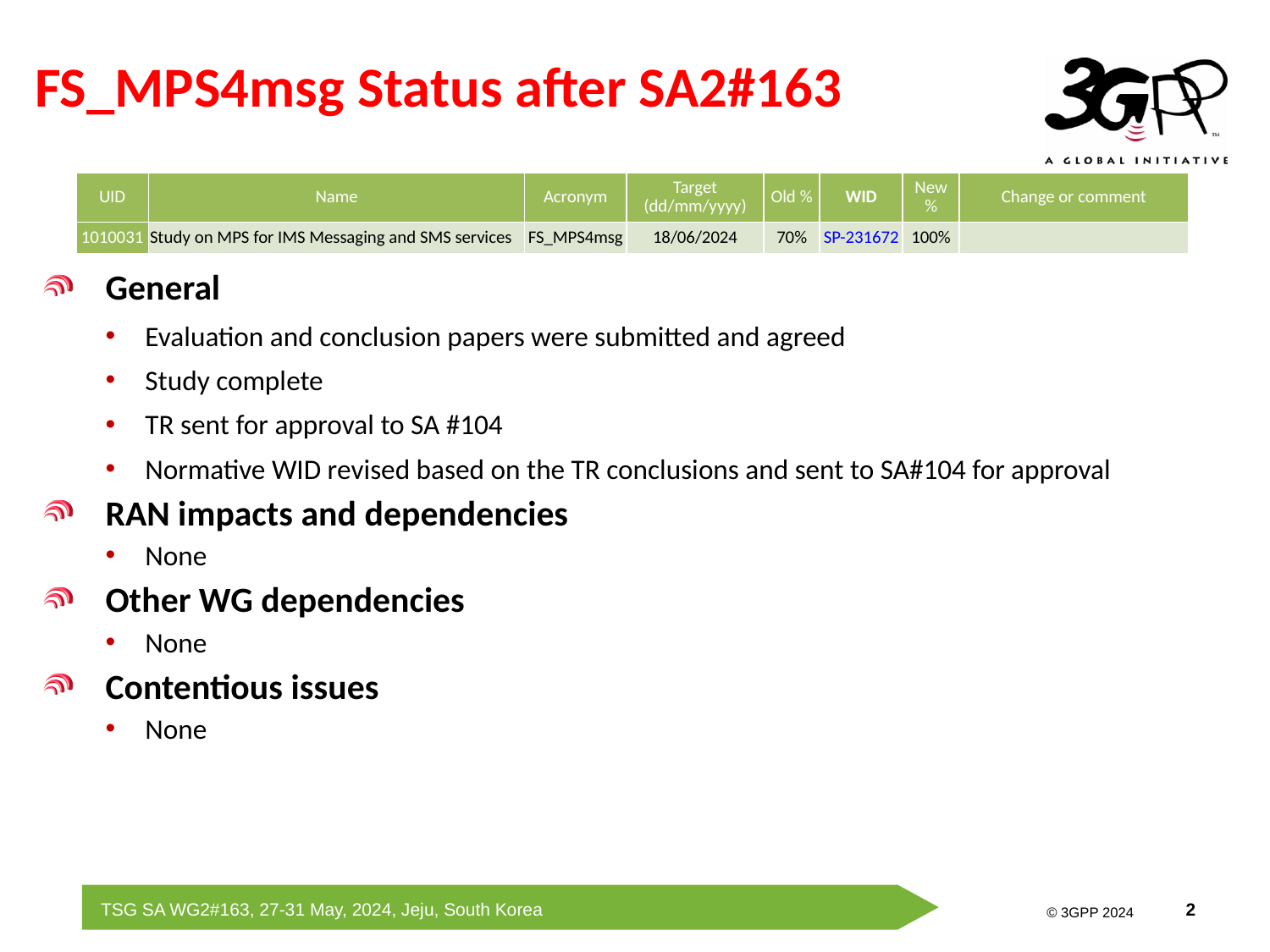

# FS_MPS4msg Status after SA2#163
| UID | Name | Acronym | Target (dd/mm/yyyy) | Old % | WID | New % | Change or comment |
| --- | --- | --- | --- | --- | --- | --- | --- |
| 1010031 | Study on MPS for IMS Messaging and SMS services | FS\_MPS4msg | 18/06/2024 | 70% | SP-231672 | 100% |  |
General
Evaluation and conclusion papers were submitted and agreed
Study complete
TR sent for approval to SA #104
Normative WID revised based on the TR conclusions and sent to SA#104 for approval
RAN impacts and dependencies
None
Other WG dependencies
None
Contentious issues
None